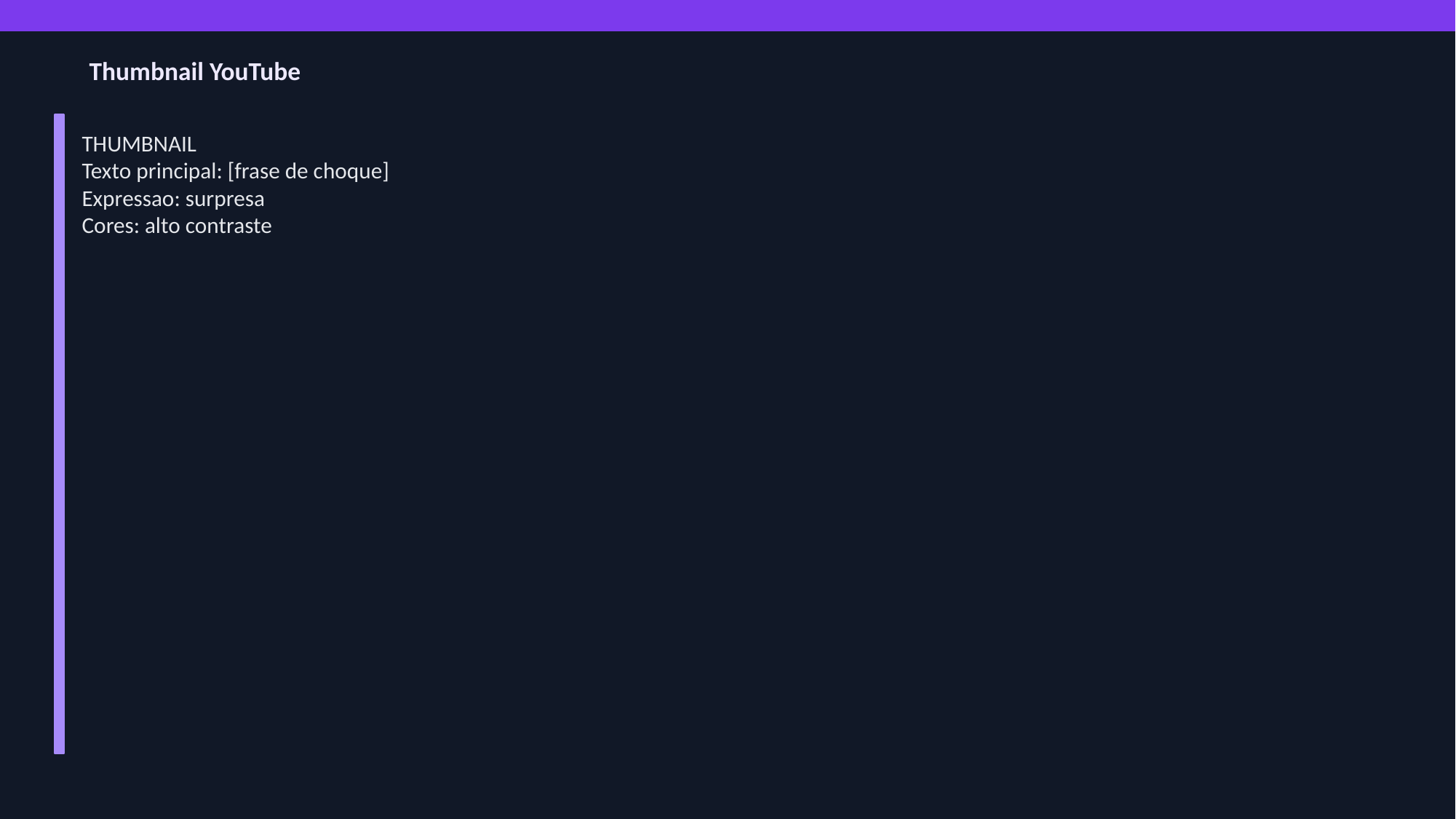

Thumbnail YouTube

THUMBNAIL
Texto principal: [frase de choque]
Expressao: surpresa
Cores: alto contraste